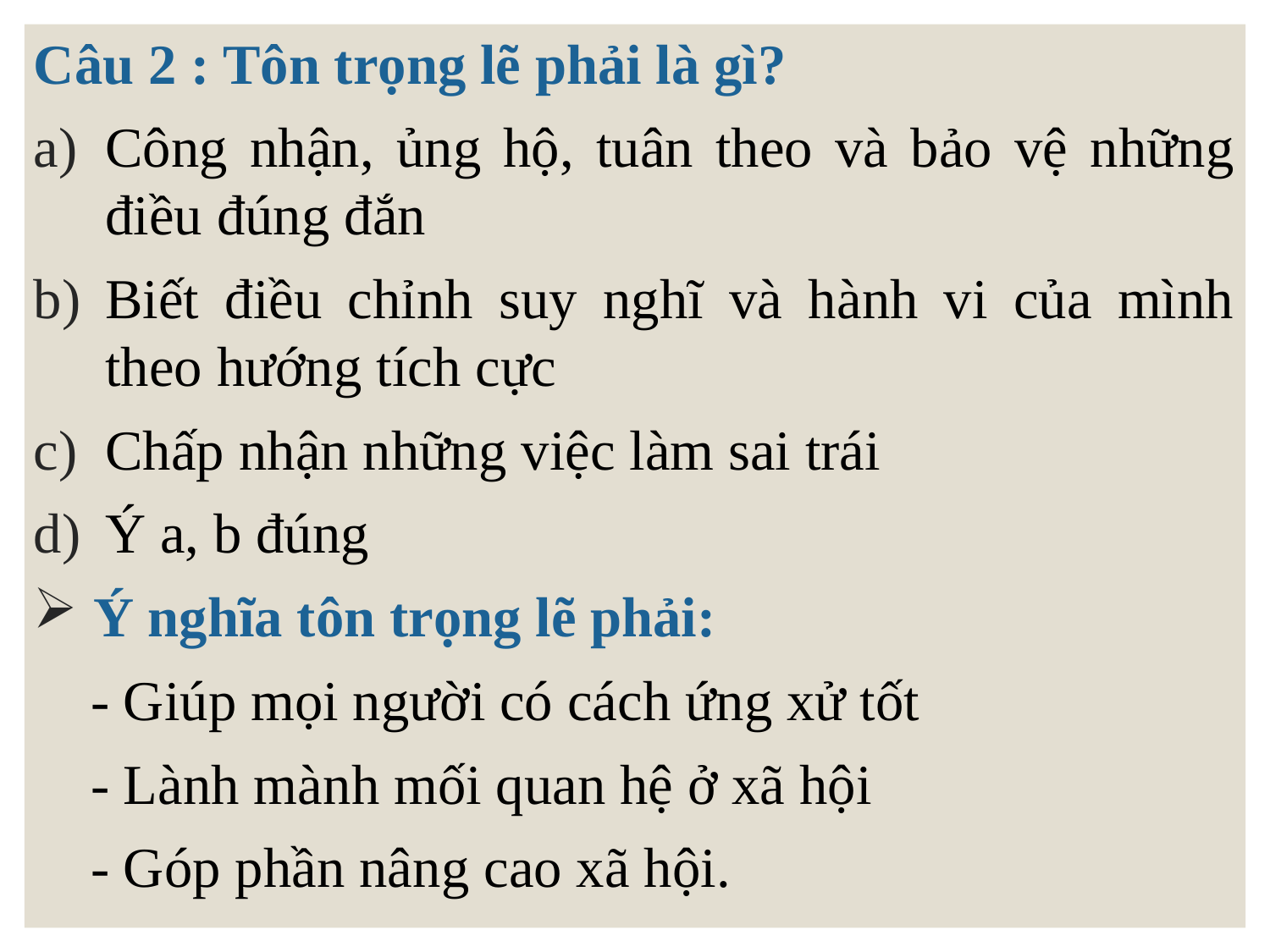

Câu 2 : Tôn trọng lẽ phải là gì?
Công nhận, ủng hộ, tuân theo và bảo vệ những điều đúng đắn
Biết điều chỉnh suy nghĩ và hành vi của mình theo hướng tích cực
Chấp nhận những việc làm sai trái
Ý a, b đúng
 Ý nghĩa tôn trọng lẽ phải:
    - Giúp mọi người có cách ứng xử tốt
    - Lành mành mối quan hệ ở xã hội
    - Góp phần nâng cao xã hội.